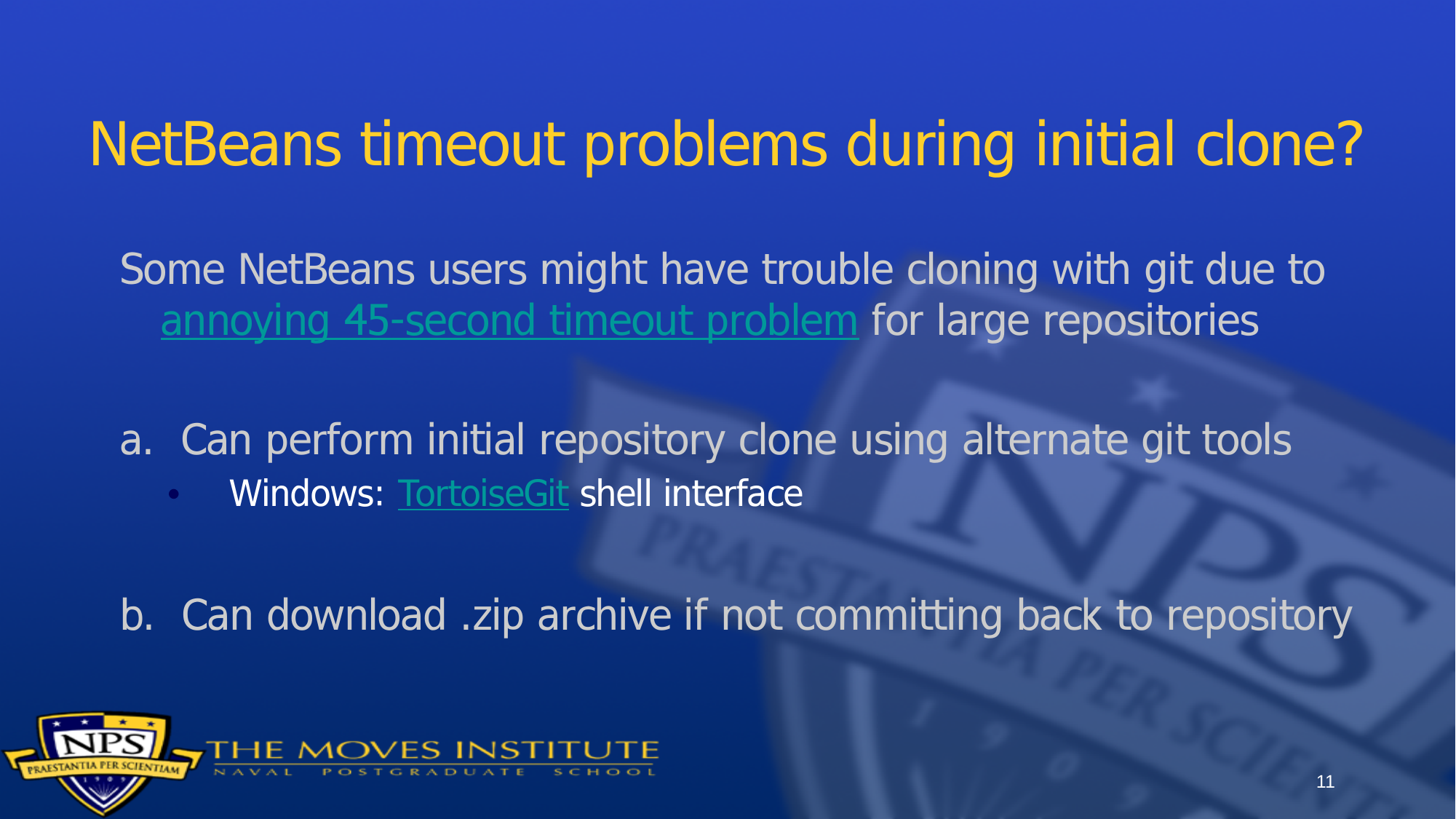

# NetBeans timeout problems during initial clone?
Some NetBeans users might have trouble cloning with git due to annoying 45-second timeout problem for large repositories

Can perform initial repository clone using alternate git tools
Windows: TortoiseGit shell interface

b.  Can download .zip archive if not committing back to repository

11